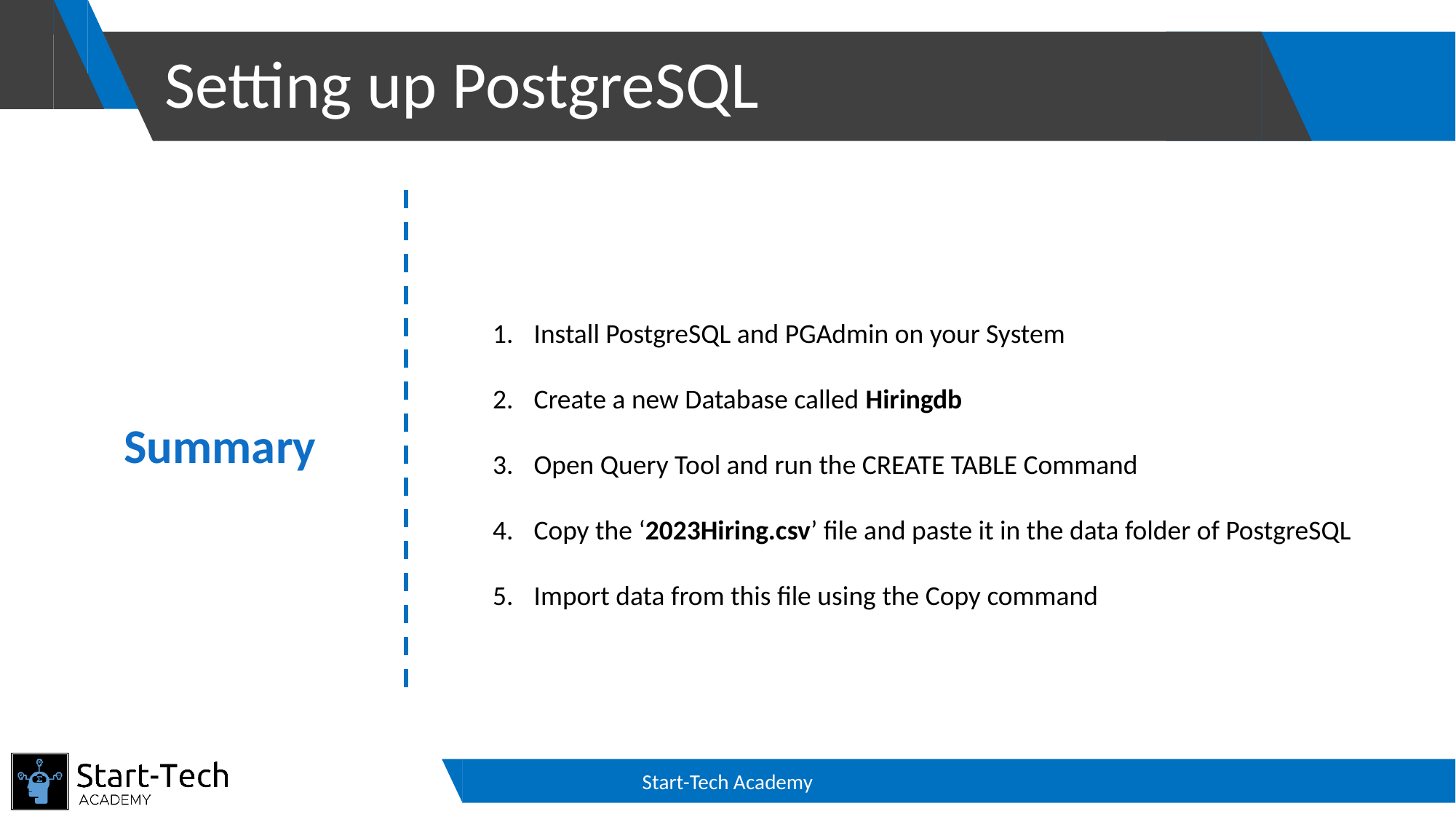

# Setting up PostgreSQL
Install PostgreSQL and PGAdmin on your System
Create a new Database called Hiringdb
Open Query Tool and run the CREATE TABLE Command
Copy the ‘2023Hiring.csv’ file and paste it in the data folder of PostgreSQL
Import data from this file using the Copy command
Summary
Start-Tech Academy